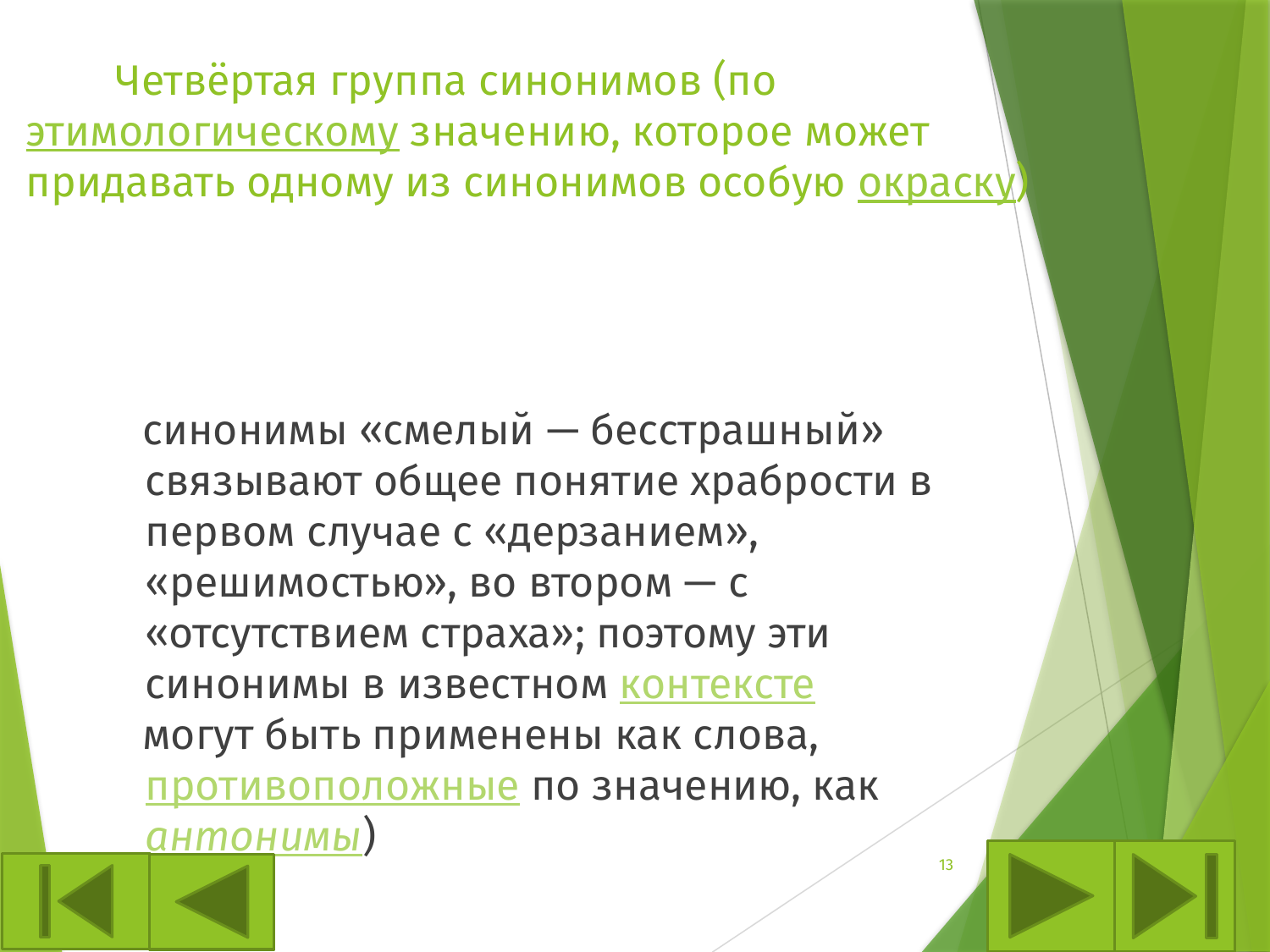

# Четвёртая группа синонимов (по этимологическому значению, которое может придавать одному из синонимов особую окраску)
    синонимы «смелый — бесстрашный» связывают общее понятие храбрости в первом случае с «дерзанием», «решимостью», во втором — с «отсутствием страха»; поэтому эти синонимы в известном контексте
    могут быть применены как слова, противоположные по значению, как антонимы)
13